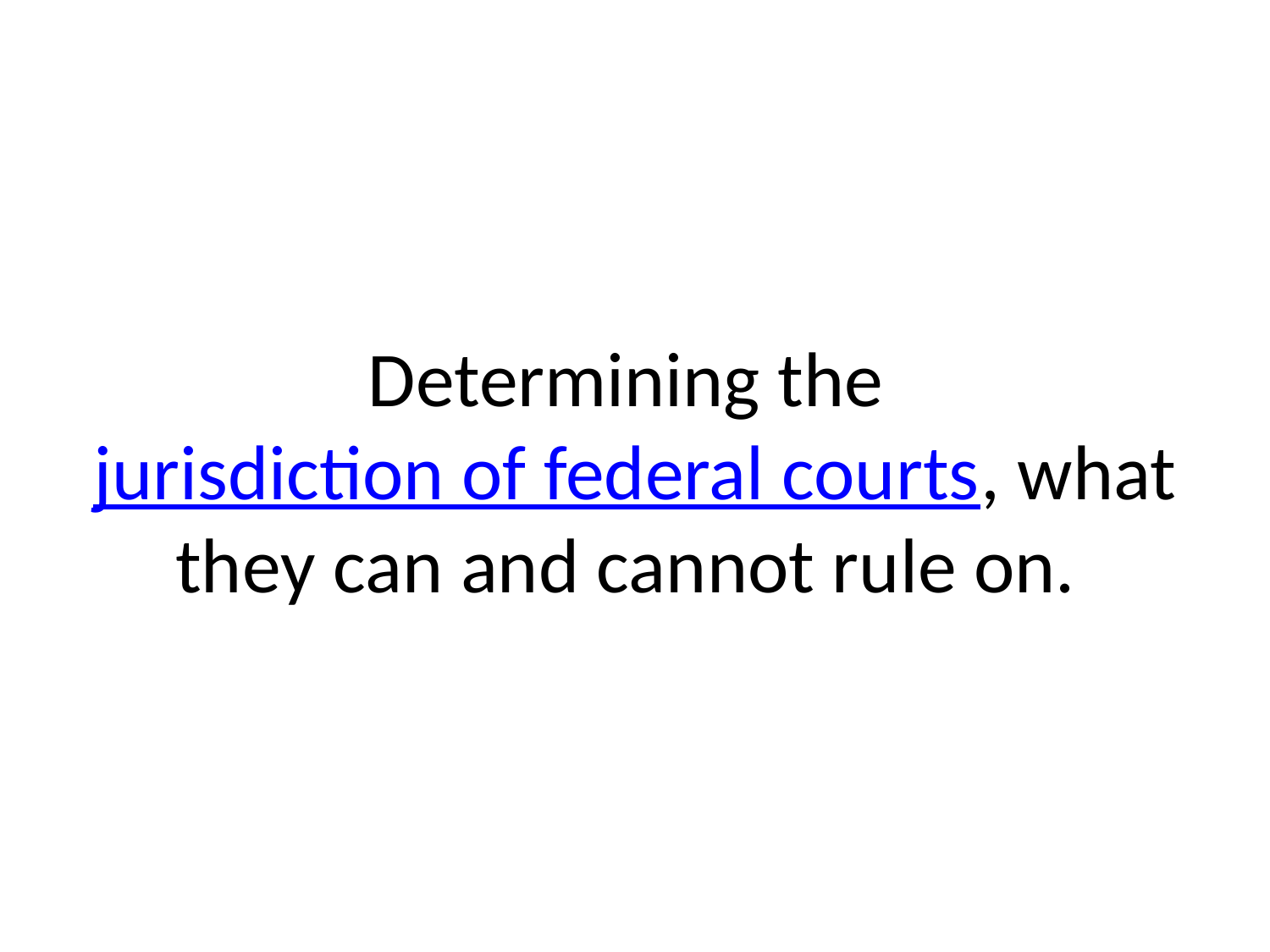

# Determining the jurisdiction of federal courts, what they can and cannot rule on.